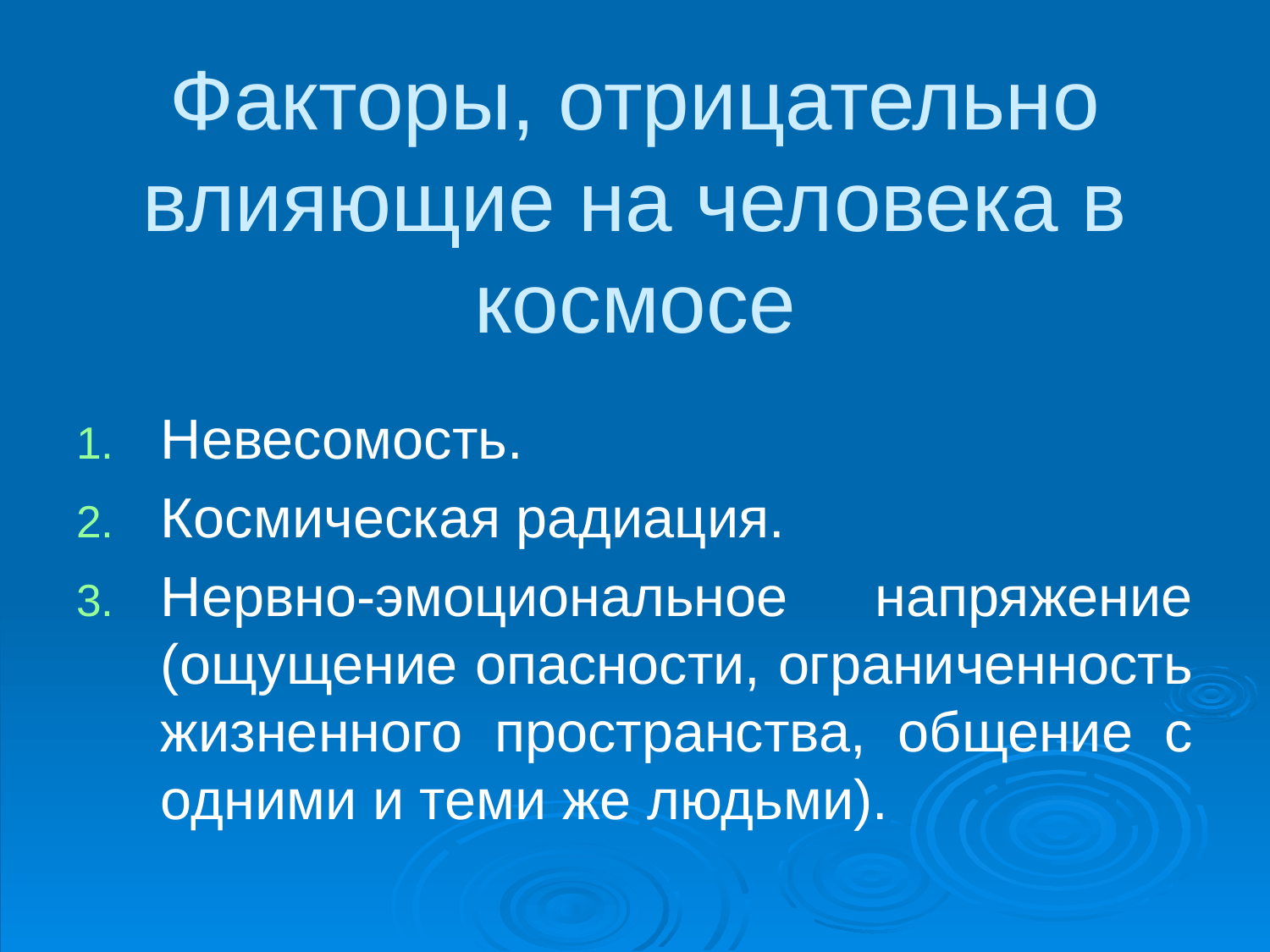

# Факторы, отрицательно влияющие на человека в космосе
Невесомость.
Космическая радиация.
Нервно-эмоциональное напряжение (ощущение опасности, ограниченность жизненного пространства, общение с одними и теми же людьми).